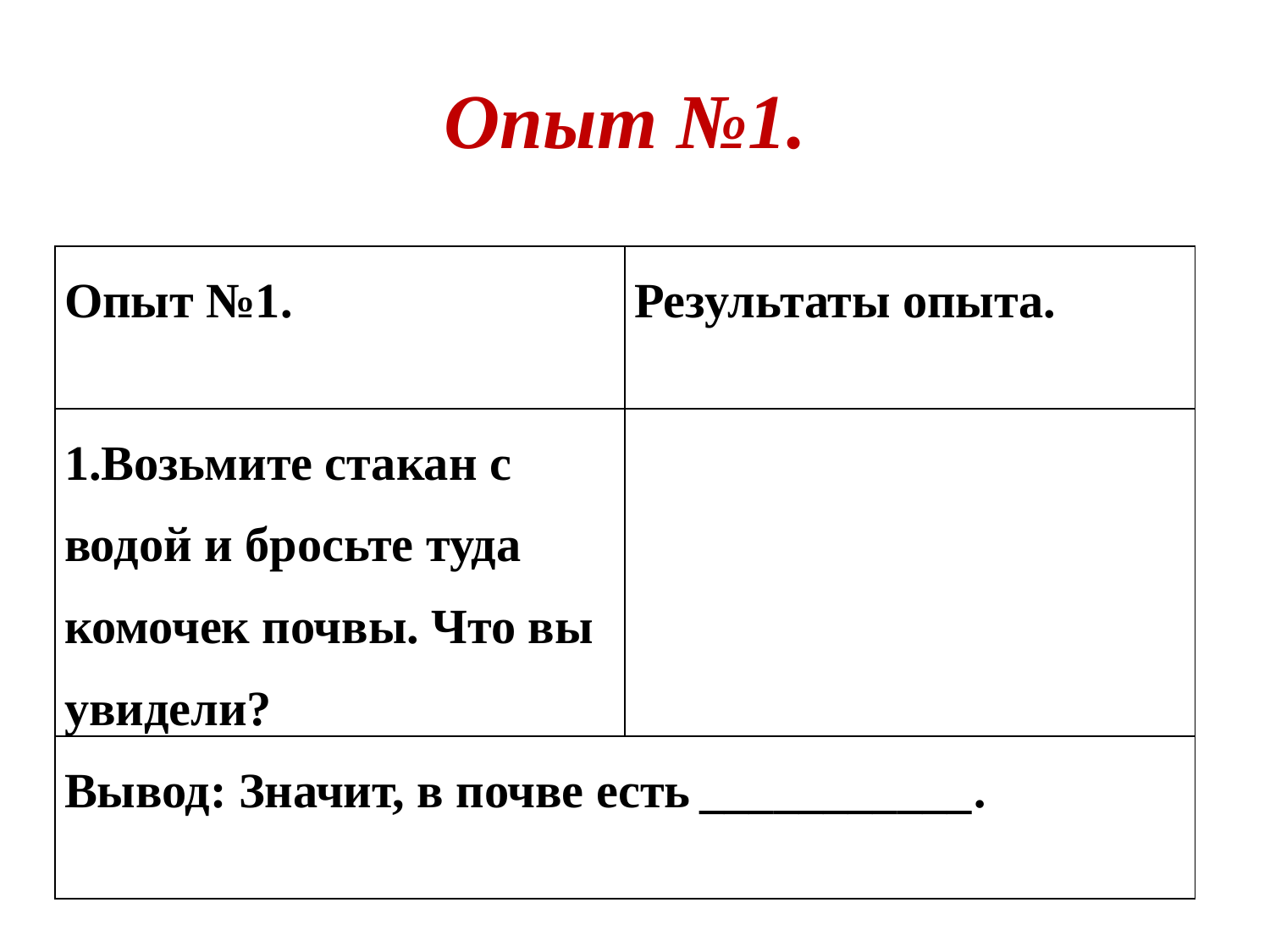

# Опыт №1.
| Опыт №1. | Результаты опыта. |
| --- | --- |
| 1.Возьмите стакан с водой и бросьте туда комочек почвы. Что вы увидели? |  |
| Вывод: Значит, в почве есть \_\_\_\_\_\_\_\_\_\_\_. |  |